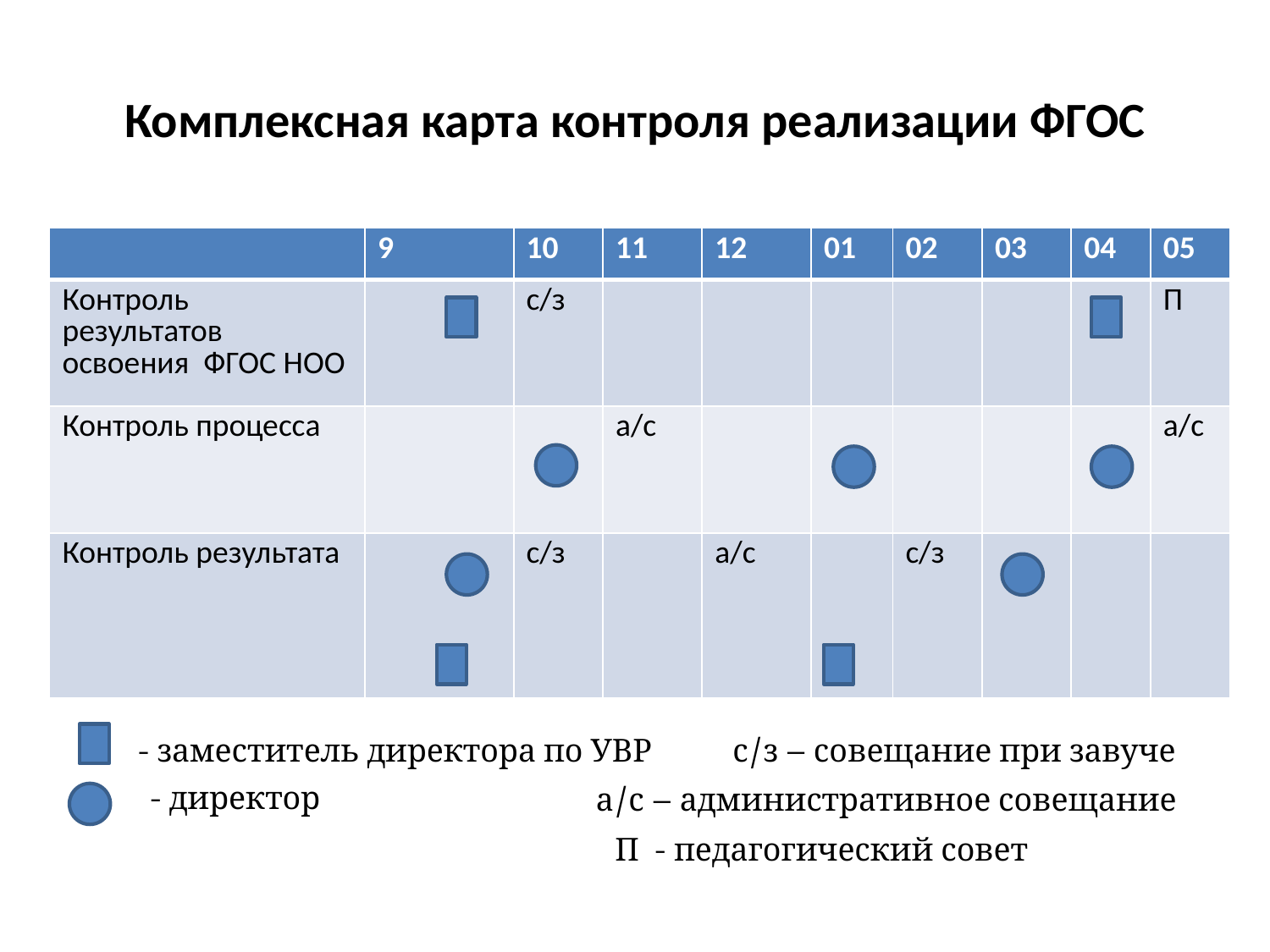

# Комплексная карта контроля реализации ФГОС
|  | 9 | 10 | 11 | 12 | 01 | 02 | 03 | 04 | 05 |
| --- | --- | --- | --- | --- | --- | --- | --- | --- | --- |
| Контроль результатов освоения ФГОС НОО |  | с/з |  |  |  |  |  |  | П |
| Контроль процесса |  |  | а/с |  |  |  |  |  | а/с |
| Контроль результата |  | с/з |  | а/с |  | с/з |  |  |  |

- заместитель директора по УВР
с/з – совещание при завуче
- директор
а/с – административное совещание

П  - педагогический совет